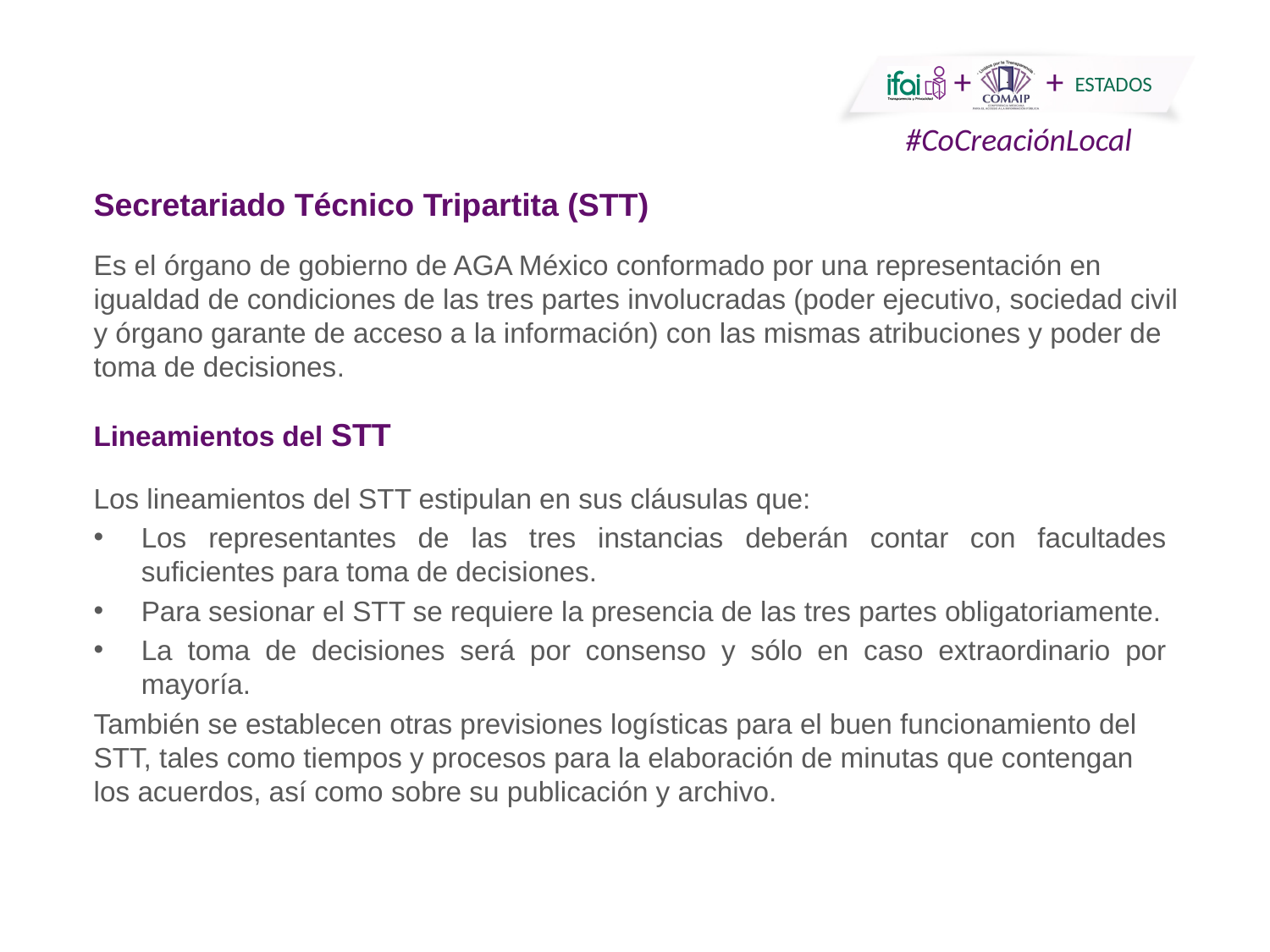

Secretariado Técnico Tripartita (STT)

Es el órgano de gobierno de AGA México conformado por una representación en igualdad de condiciones de las tres partes involucradas (poder ejecutivo, sociedad civil y órgano garante de acceso a la información) con las mismas atribuciones y poder de toma de decisiones.
Lineamientos del STT
Los lineamientos del STT estipulan en sus cláusulas que:
Los representantes de las tres instancias deberán contar con facultades suficientes para toma de decisiones.
Para sesionar el STT se requiere la presencia de las tres partes obligatoriamente.
La toma de decisiones será por consenso y sólo en caso extraordinario por mayoría.
También se establecen otras previsiones logísticas para el buen funcionamiento del STT, tales como tiempos y procesos para la elaboración de minutas que contengan los acuerdos, así como sobre su publicación y archivo.